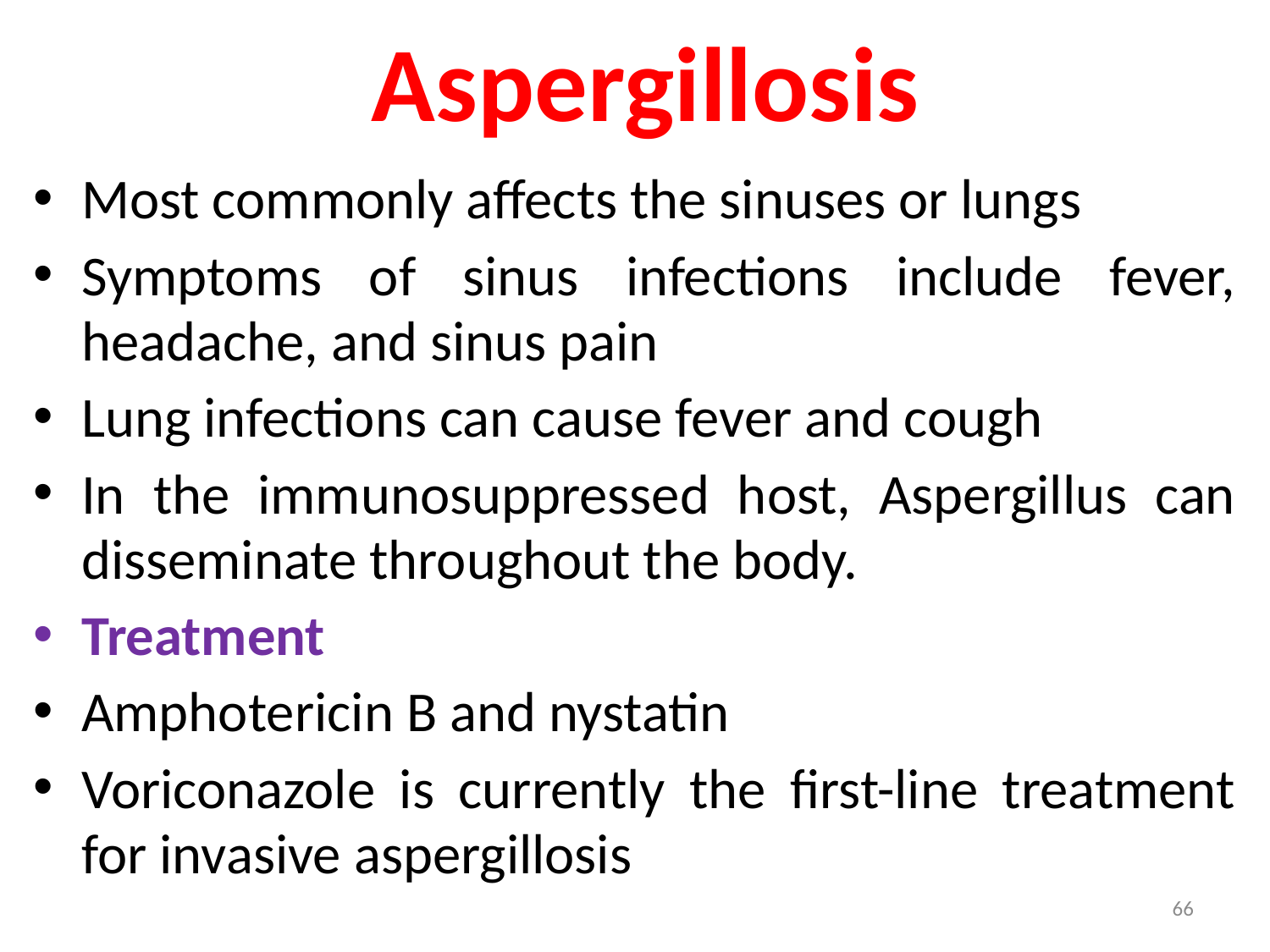

# Aspergillosis
Most commonly affects the sinuses or lungs
Symptoms of sinus infections include fever, headache, and sinus pain
Lung infections can cause fever and cough
In the immunosuppressed host, Aspergillus can disseminate throughout the body.
Treatment
Amphotericin B and nystatin
Voriconazole is currently the first-line treatment for invasive aspergillosis

66